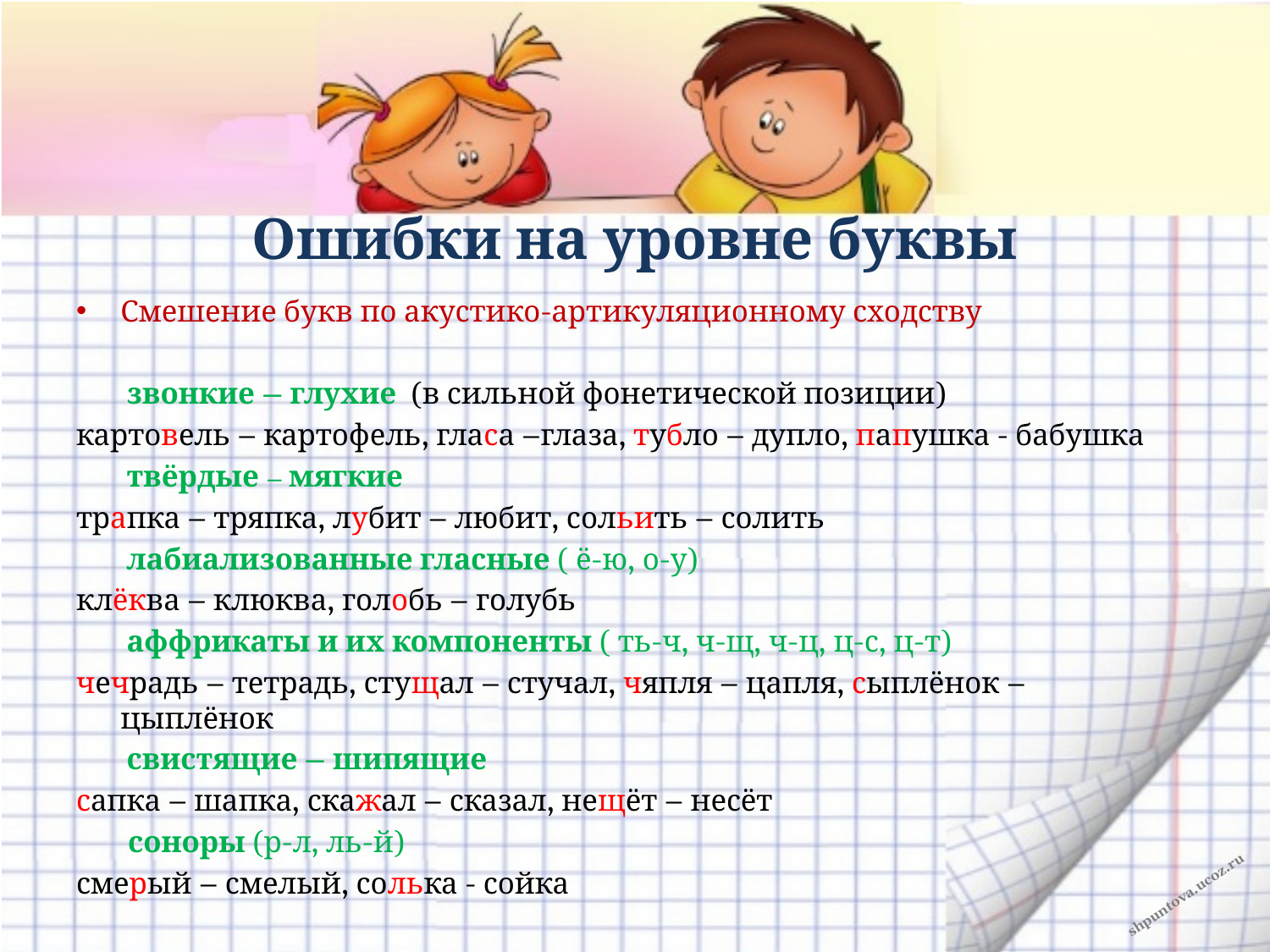

# Ошибки на уровне буквы
Смешение букв по акустико-артикуляционному сходству

       звонкие – глухие  (в сильной фонетической позиции)
картовель – картофель, гласа –глаза, тубло – дупло, папушка - бабушка
       твёрдые – мягкие
трапка – тряпка, лубит – любит, сольить – солить
       лабиализованные гласные ( ё-ю, о-у)
клёква – клюква, голобь – голубь
       аффрикаты и их компоненты ( ть-ч, ч-щ, ч-ц, ц-с, ц-т)
чечрадь – тетрадь, стущал – стучал, чяпля – цапля, сыплёнок – цыплёнок
       свистящие – шипящие
сапка – шапка, скажал – сказал, нещёт – несёт
       соноры (р-л, ль-й)
смерый – смелый, солька - сойка